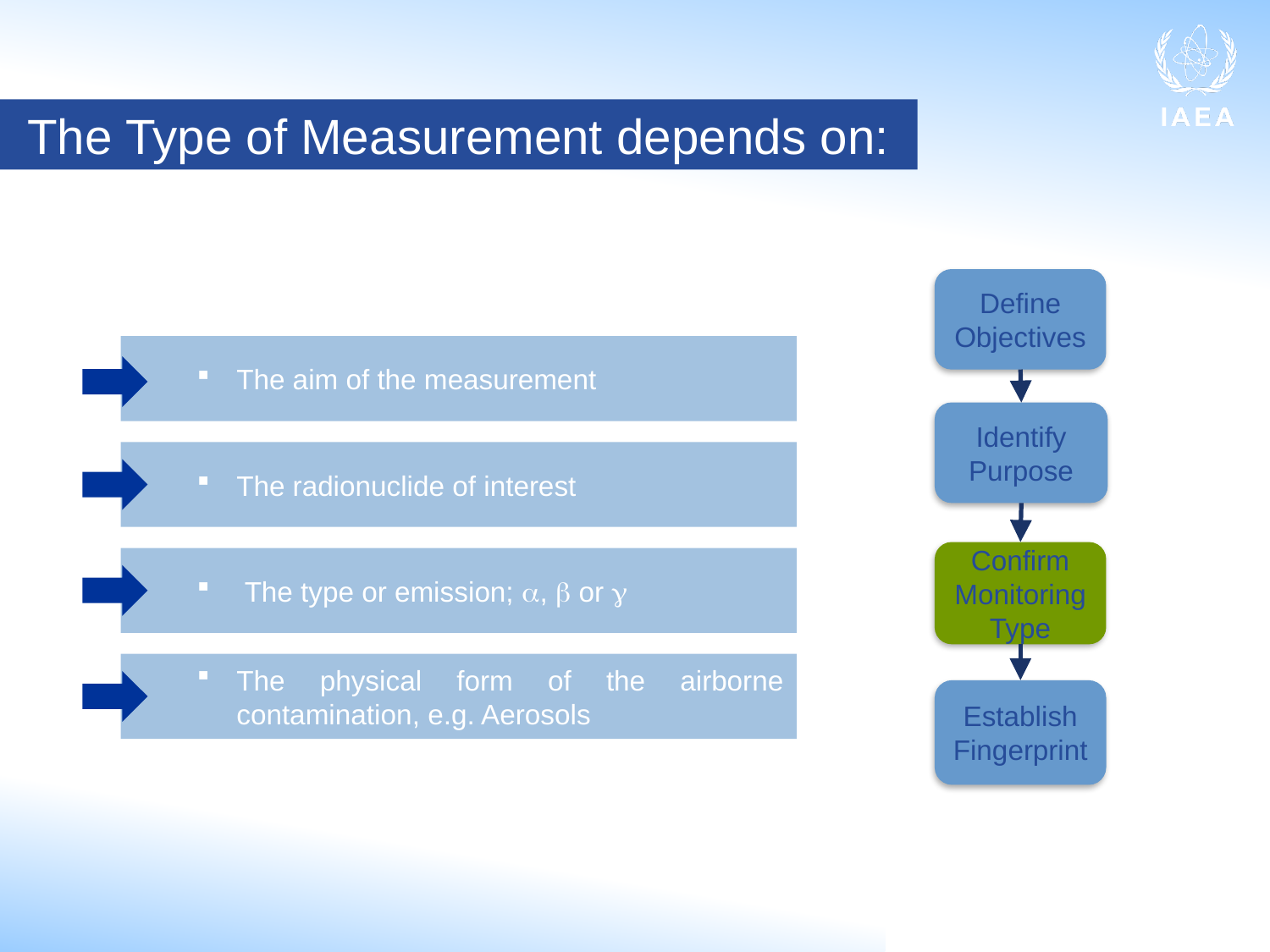

The Type of Measurement depends on:
Define Objectives
Identify Purpose
Confirm Monitoring Type
Establish Fingerprint
The aim of the measurement

The radionuclide of interest

The type or emission; α, β or γ

The physical form of the airborne contamination, e.g. Aerosols